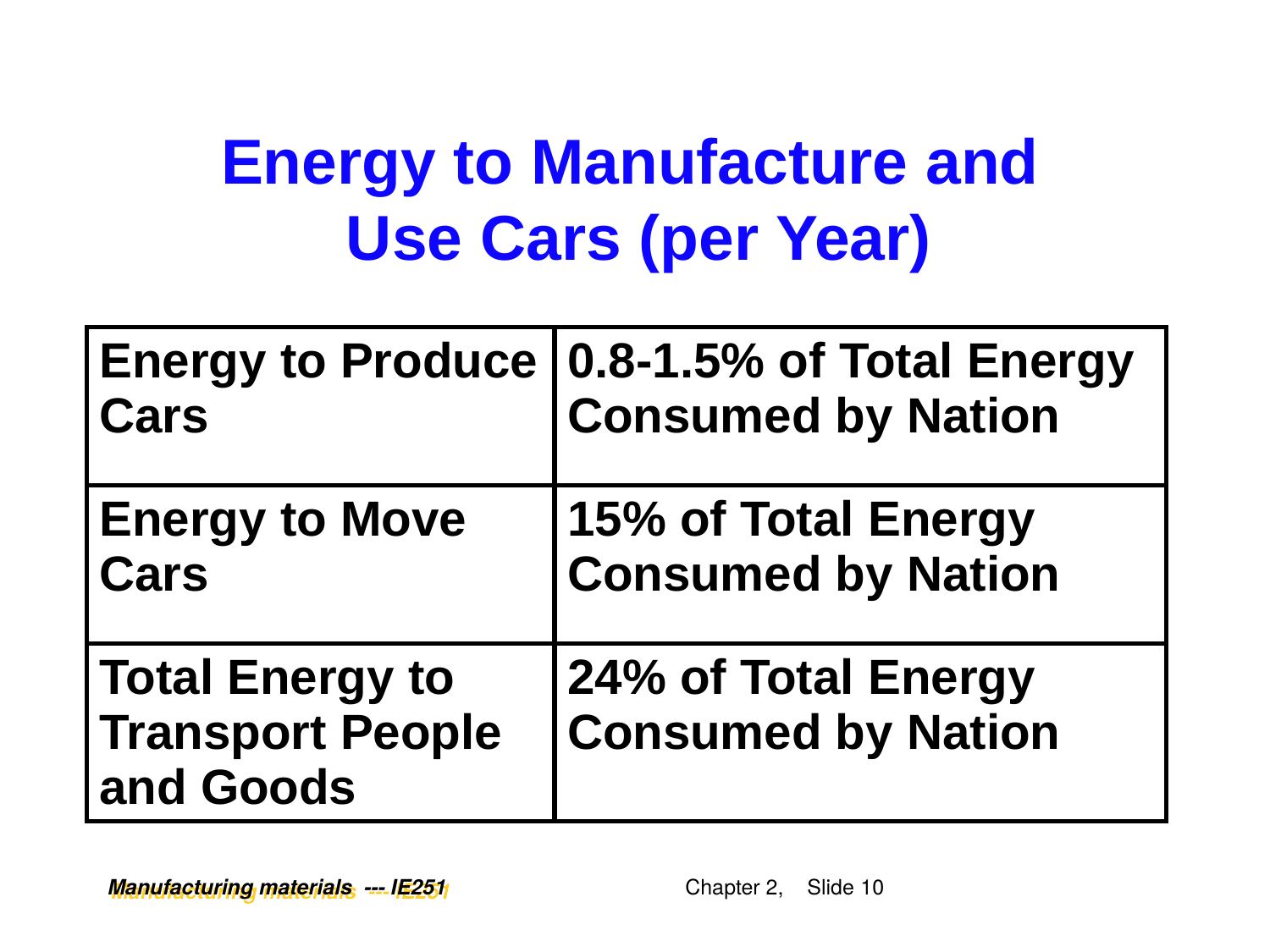

# Energy to Manufacture and Use Cars (per Year)
| Energy to Produce Cars | 0.8-1.5% of Total Energy Consumed by Nation |
| --- | --- |
| Energy to Move Cars | 15% of Total Energy Consumed by Nation |
| Total Energy to Transport People and Goods | 24% of Total Energy Consumed by Nation |